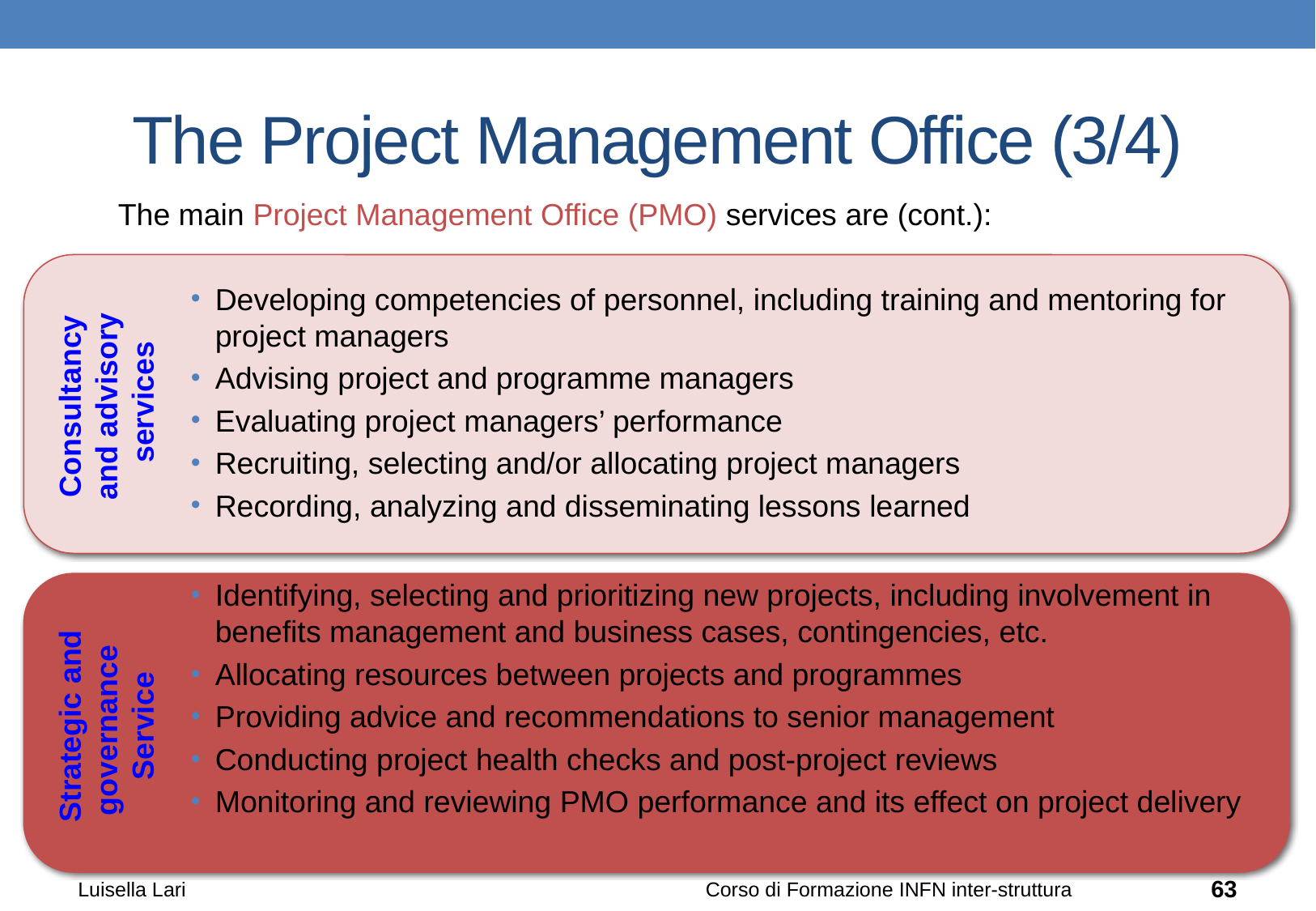

# The Project Management Office (3/4)
The main Project Management Office (PMO) services are (cont.):

Developing competencies of personnel, including training and mentoring for project managers
Advising project and programme managers
Evaluating project managers’ performance
Recruiting, selecting and/or allocating project managers
Recording, analyzing and disseminating lessons learned

Identifying, selecting and prioritizing new projects, including involvement in benefits management and business cases, contingencies, etc.
Allocating resources between projects and programmes
Providing advice and recommendations to senior management
Conducting project health checks and post-project reviews
Monitoring and reviewing PMO performance and its effect on project delivery

Consultancy
and advisory
services

Strategic and governance  Service
Luisella Lari
Corso di Formazione INFN inter-struttura
63